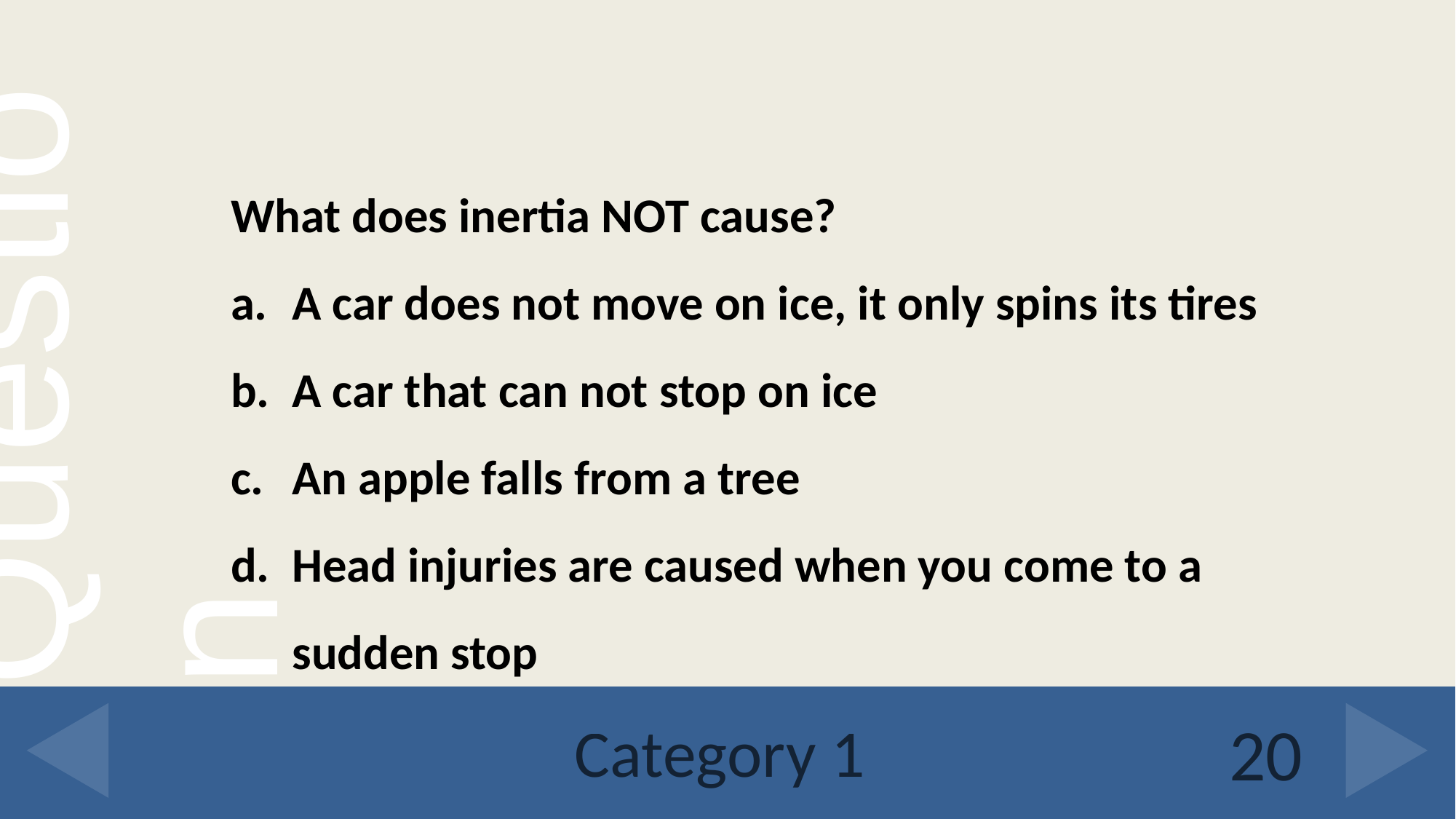

What does inertia NOT cause?
A car does not move on ice, it only spins its tires
A car that can not stop on ice
An apple falls from a tree
Head injuries are caused when you come to a sudden stop
# Category 1
20